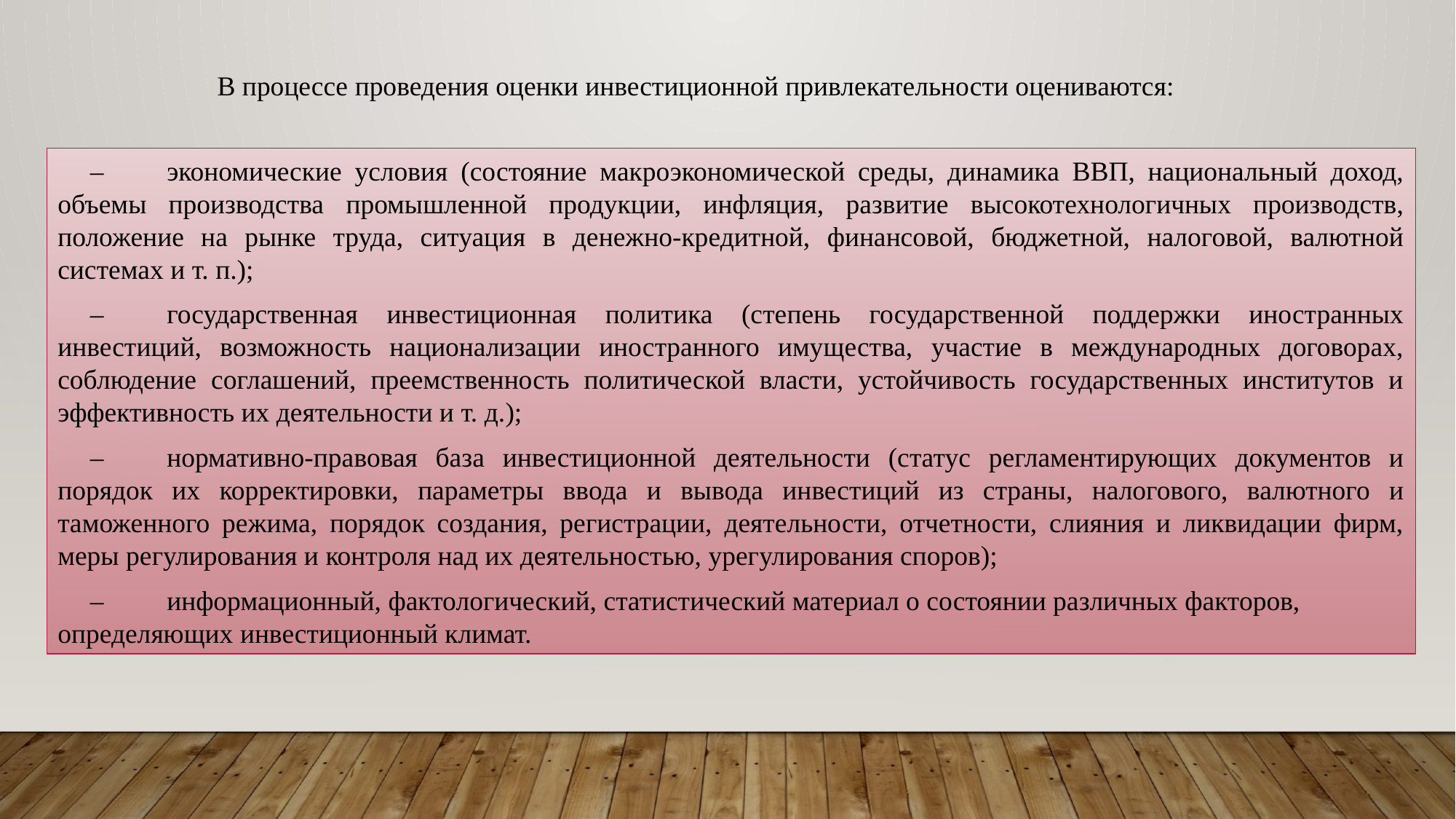

В процессе проведения оценки инвестиционной привлекательности оцениваются:
–	экономические условия (состояние макроэкономической среды, динамика ВВП, национальный доход, объемы производства промышленной продукции, инфляция, развитие высокотехнологичных производств, положение на рынке труда, ситуация в денежно-кредитной, финансовой, бюджетной, налоговой, валютной системах и т. п.);
–	государственная инвестиционная политика (степень государственной поддержки иностранных инвестиций, возможность национализации иностранного имущества, участие в международных договорах, соблюдение соглашений, преемственность политической власти, устойчивость государственных институтов и эффективность их деятельности и т. д.);
–	нормативно-правовая база инвестиционной деятельности (статус регламентирующих документов и порядок их корректировки, параметры ввода и вывода инвестиций из страны, налогового, валютного и таможенного режима, порядок создания, регистрации, деятельности, отчетности, слияния и ликвидации фирм, меры регулирования и контроля над их деятельностью, урегулирования споров);
–	информационный, фактологический, статистический материал о состоянии различных факторов, определяющих инвестиционный климат.